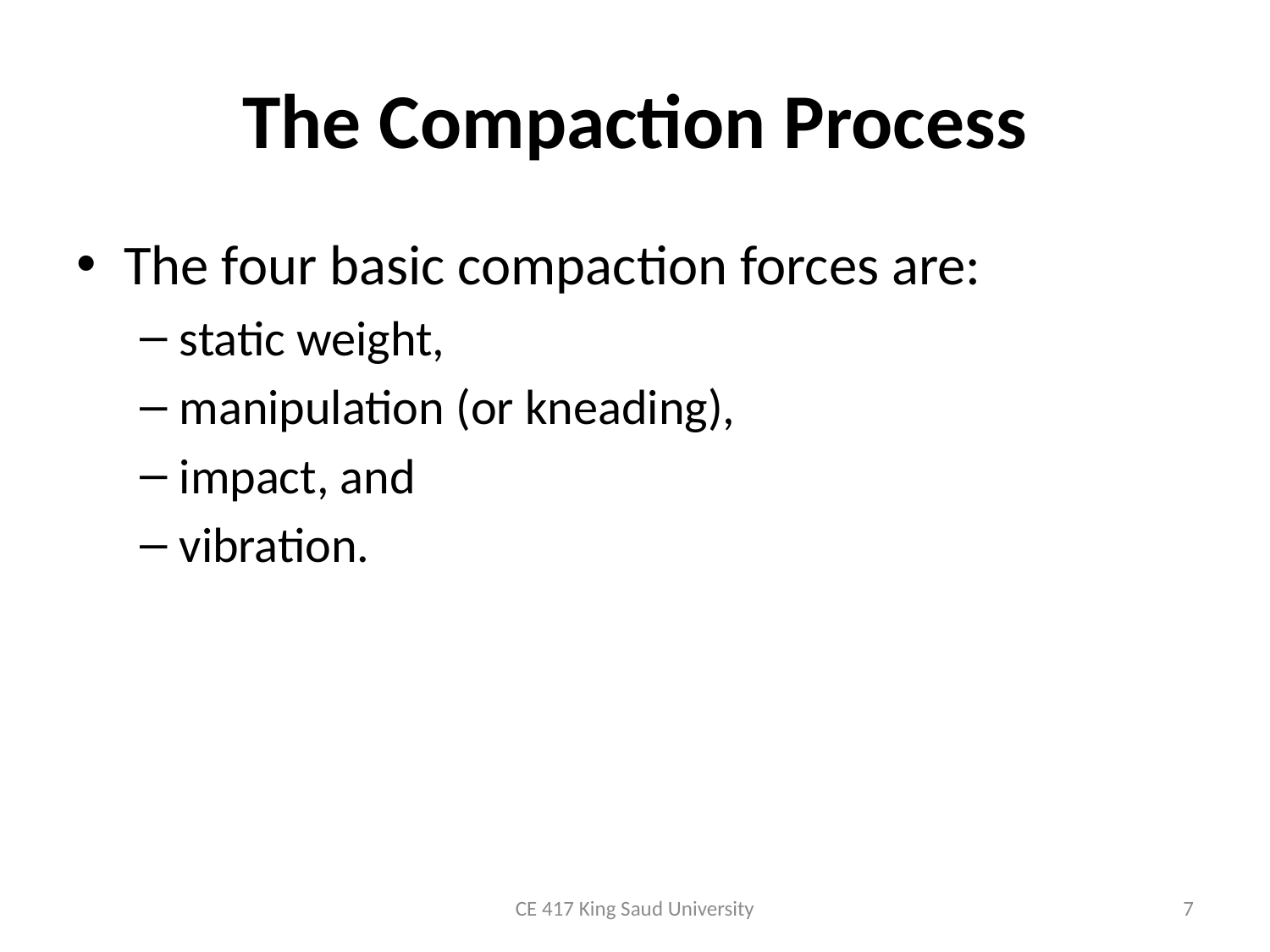

# The Compaction Process
The four basic compaction forces are:
static weight,
manipulation (or kneading),
impact, and
vibration.
CE 417 King Saud University
7